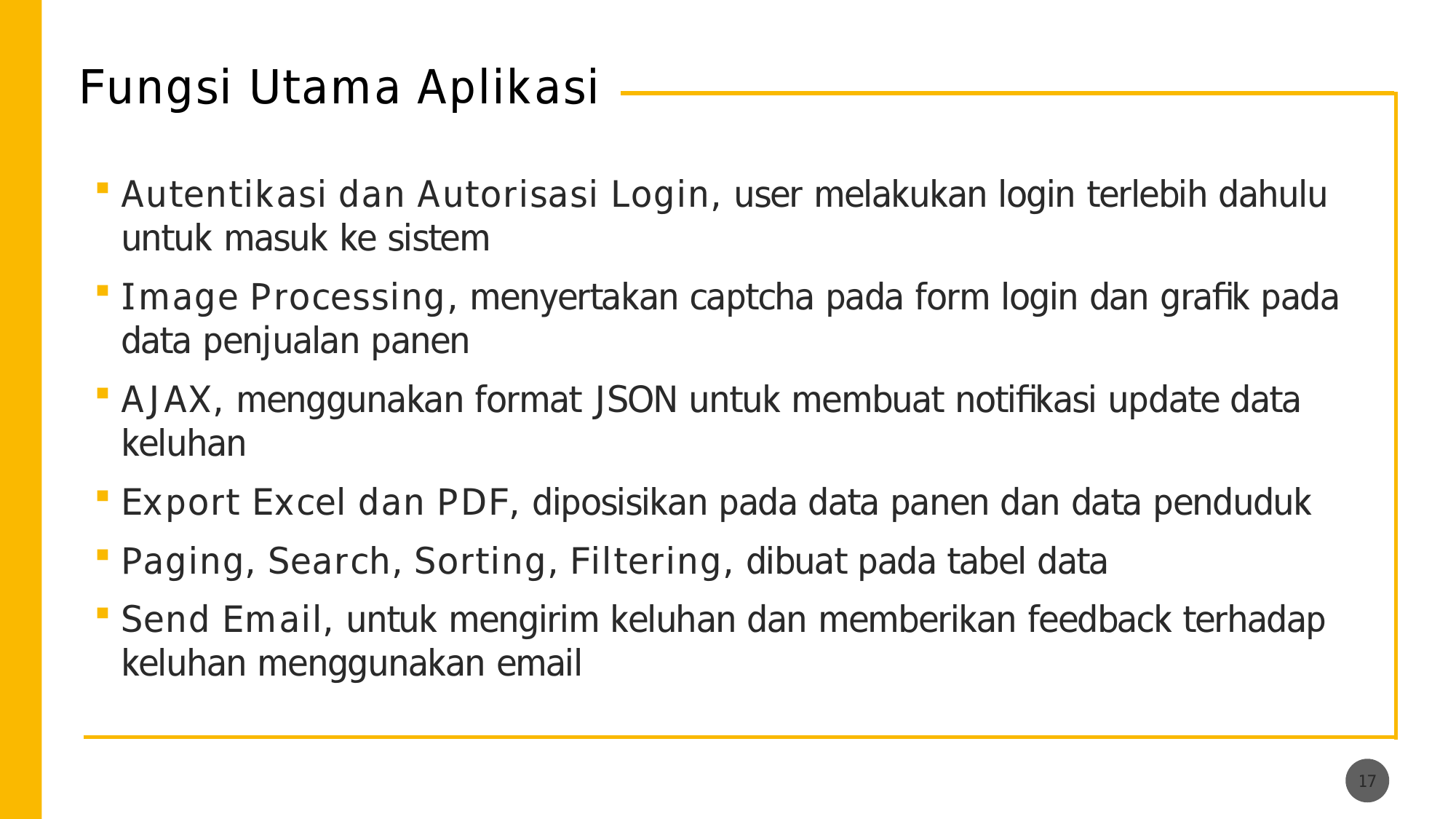

# Fungsi Utama Aplikasi
Autentikasi dan Autorisasi Login, user melakukan login terlebih dahulu untuk masuk ke sistem
Image Processing, menyertakan captcha pada form login dan grafik pada data penjualan panen
AJAX, menggunakan format JSON untuk membuat notifikasi update data keluhan
Export Excel dan PDF, diposisikan pada data panen dan data penduduk
Paging, Search, Sorting, Filtering, dibuat pada tabel data
Send Email, untuk mengirim keluhan dan memberikan feedback terhadap keluhan menggunakan email

17